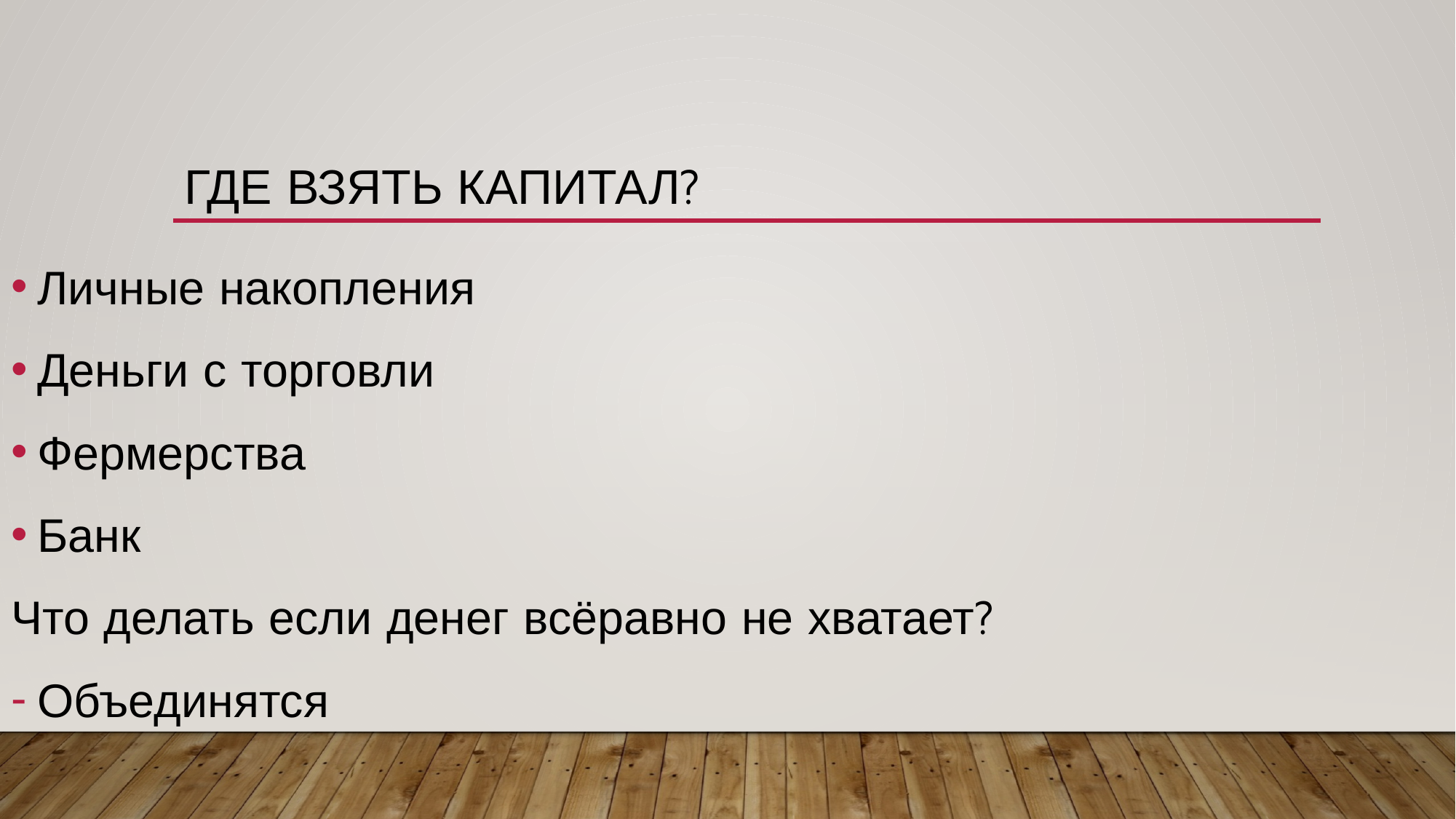

# Где взять капитал?
Личные накопления
Деньги с торговли
Фермерства
Банк
Что делать если денег всёравно не хватает?
Объединятся